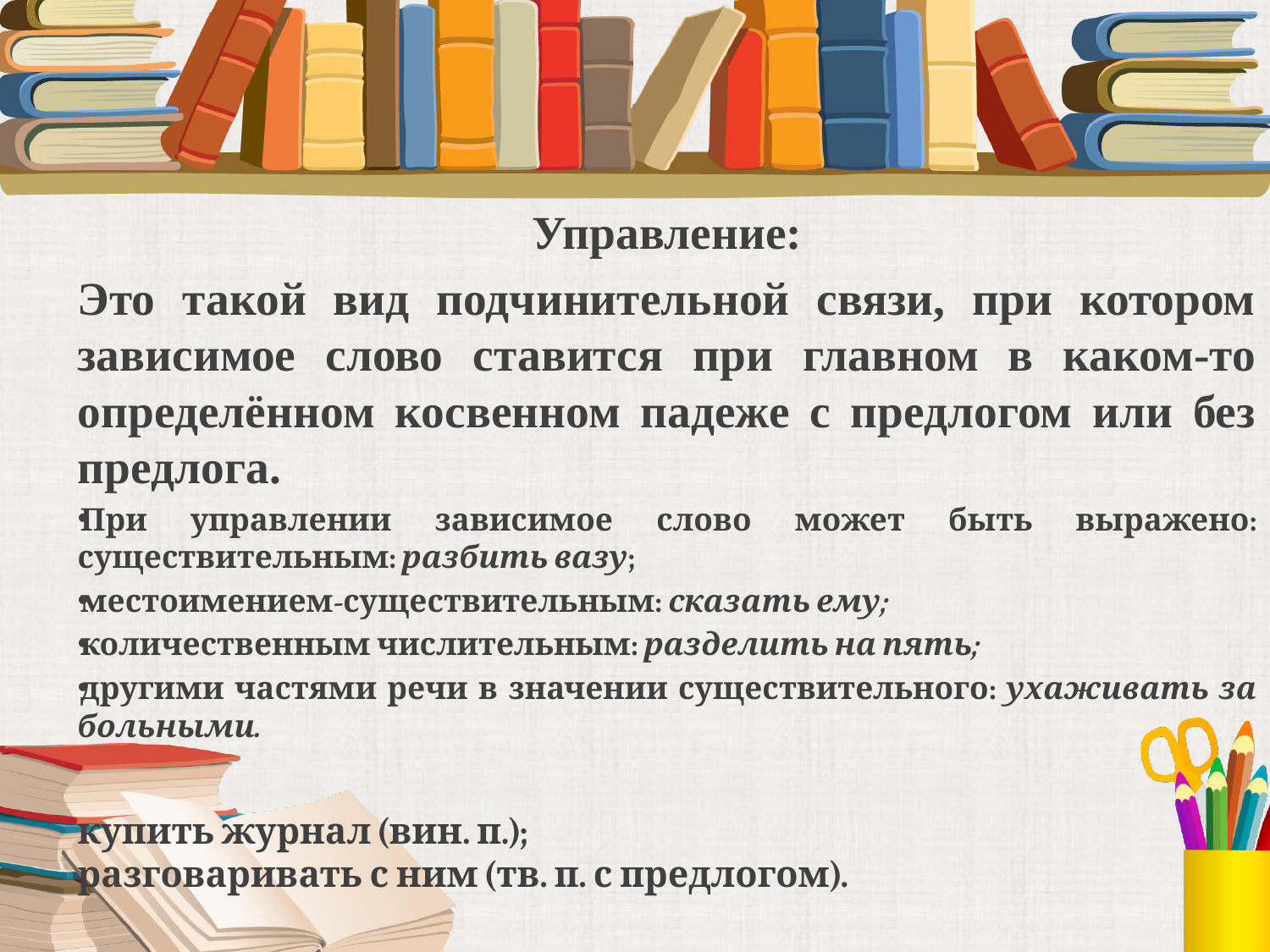

#
Управление:
Это такой вид подчинительной связи, при котором зависимое слово ставится при главном в каком-то определённом косвенном падеже с предлогом или без предлога.
При управлении зависимое слово может быть выражено:
существительным: разбить вазу;
местоимением-существительным: сказать ему;
количественным числительным: разделить на пять;
другими частями речи в значении существительного: ухаживать за больными.

купить журнал (вин. п.);
разговаривать с ним (тв. п. с предлогом).